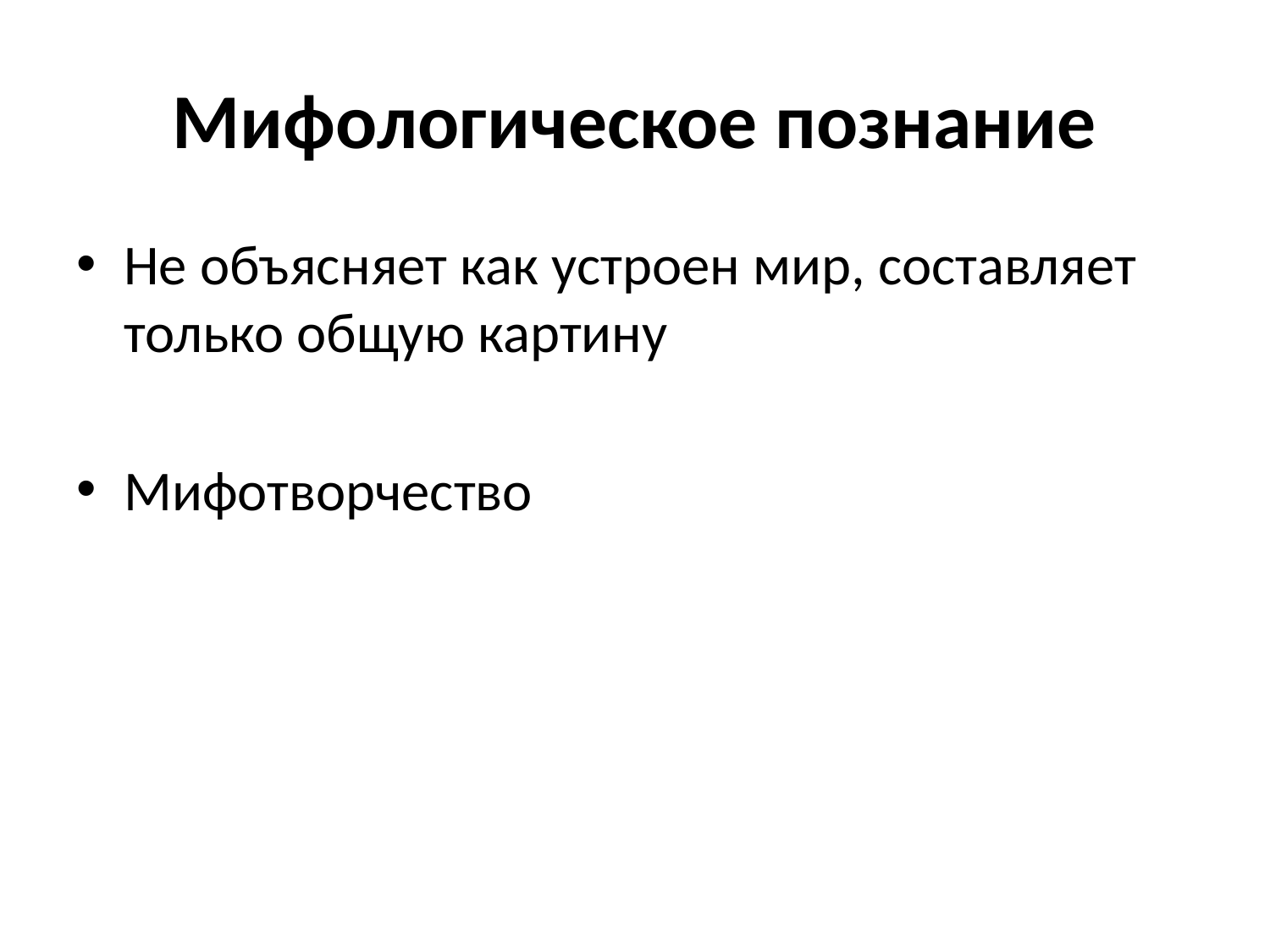

# Мифологическое познание
Не объясняет как устроен мир, составляет только общую картину

Мифотворчество